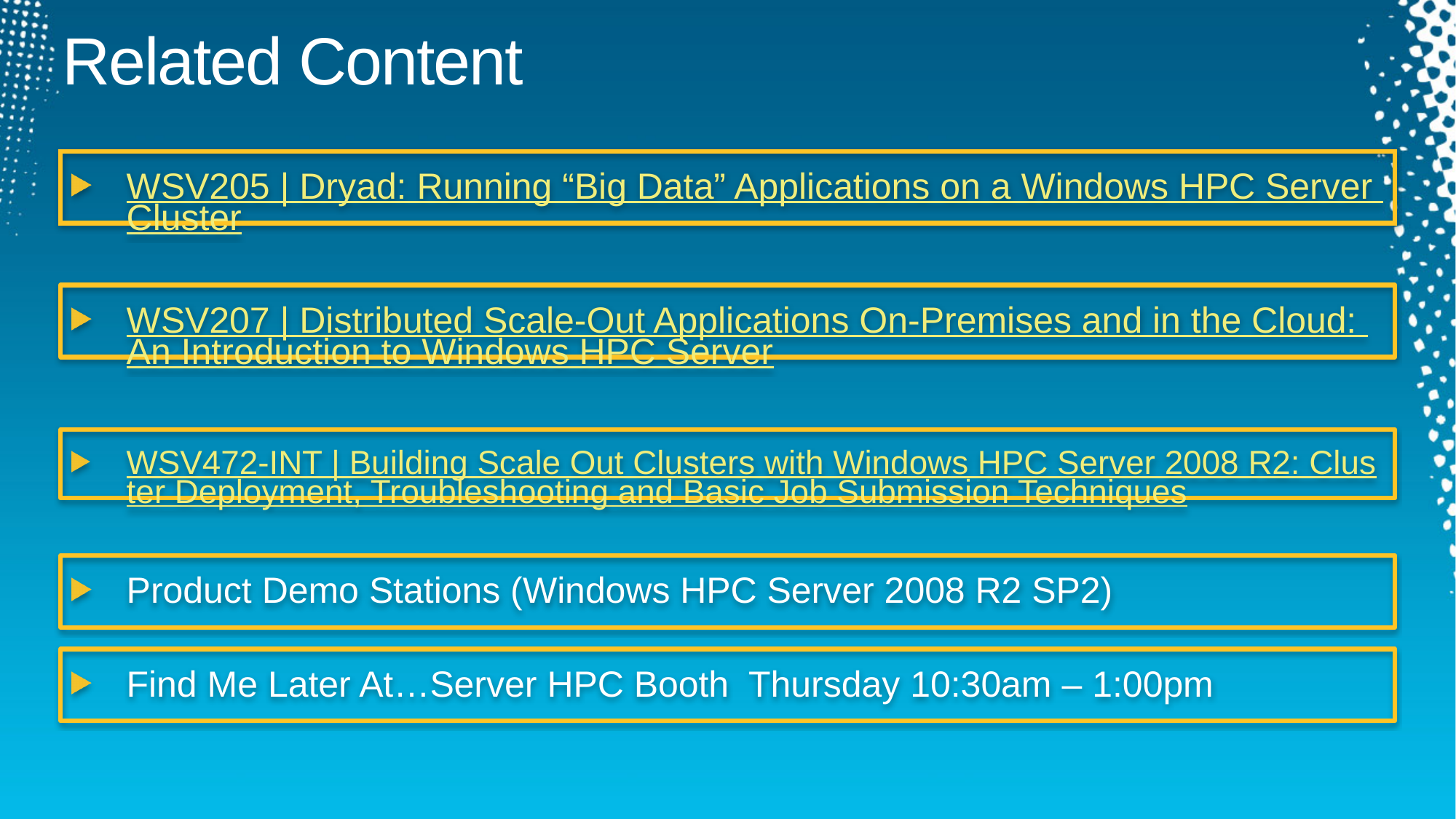

Required Slide

Speakers, please list the Breakout Sessions, Interactive Discussions, Labs, Demo Stations and Certification Exam that relate to your session. Also indicate when they can find you staffing in the TLC.

# Related Content
WSV205 | Dryad: Running “Big Data” Applications on a Windows HPC Server Cluster
WSV207 | Distributed Scale-Out Applications On-Premises and in the Cloud: An Introduction to Windows HPC Server
WSV472-INT | Building Scale Out Clusters with Windows HPC Server 2008 R2: Cluster Deployment, Troubleshooting and Basic Job Submission Techniques
Product Demo Stations (Windows HPC Server 2008 R2 SP2)
Find Me Later At…Server HPC Booth  Thursday 10:30am – 1:00pm